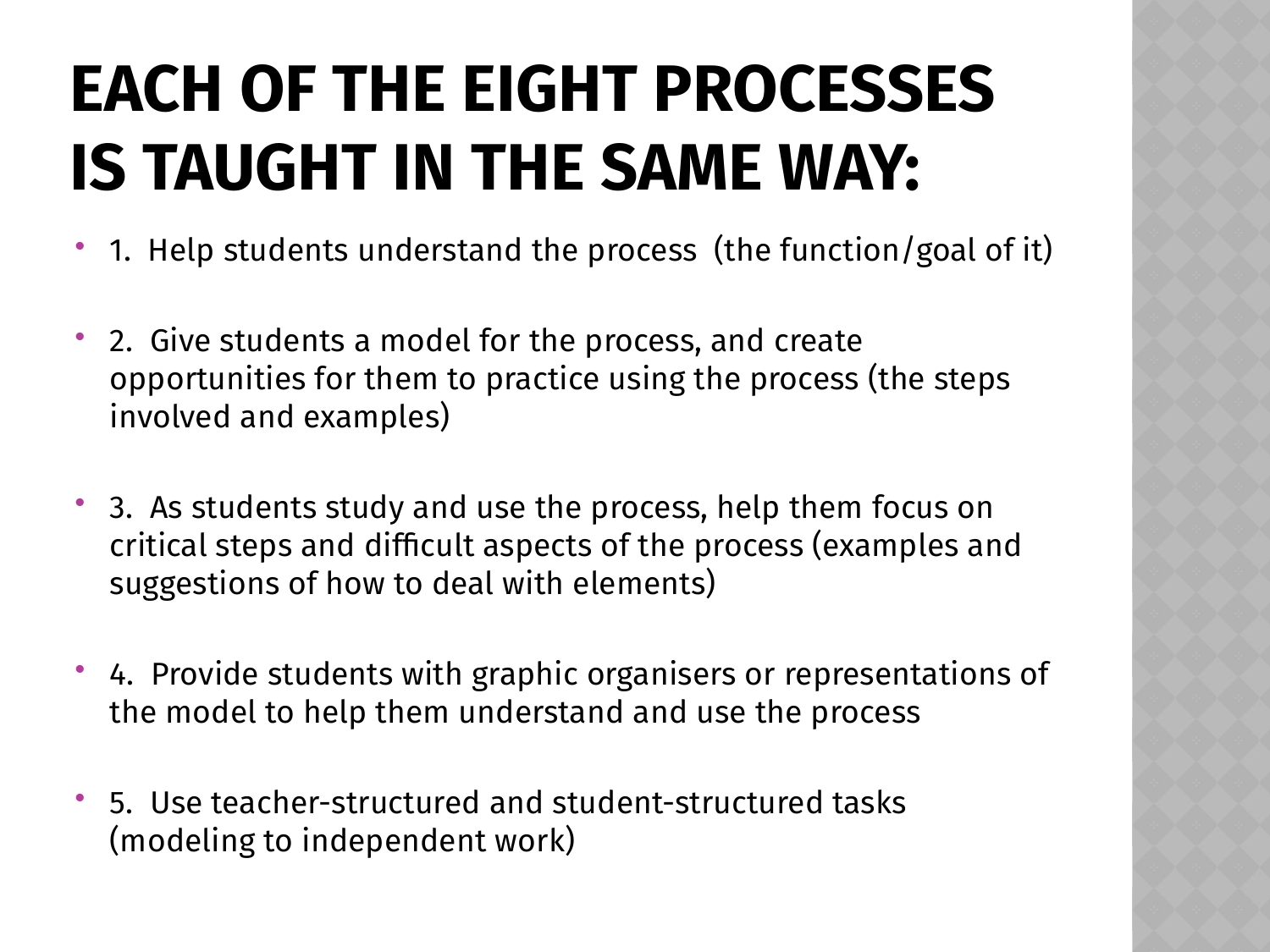

# Each of the eight processes is taught in the same way:
1.  Help students understand the process  (the function/goal of it)

2.  Give students a model for the process, and create opportunities for them to practice using the process (the steps involved and examples)

3.  As students study and use the process, help them focus on critical steps and difficult aspects of the process (examples and suggestions of how to deal with elements)

4.  Provide students with graphic organisers or representations of the model to help them understand and use the process

5.  Use teacher-structured and student-structured tasks (modeling to independent work)